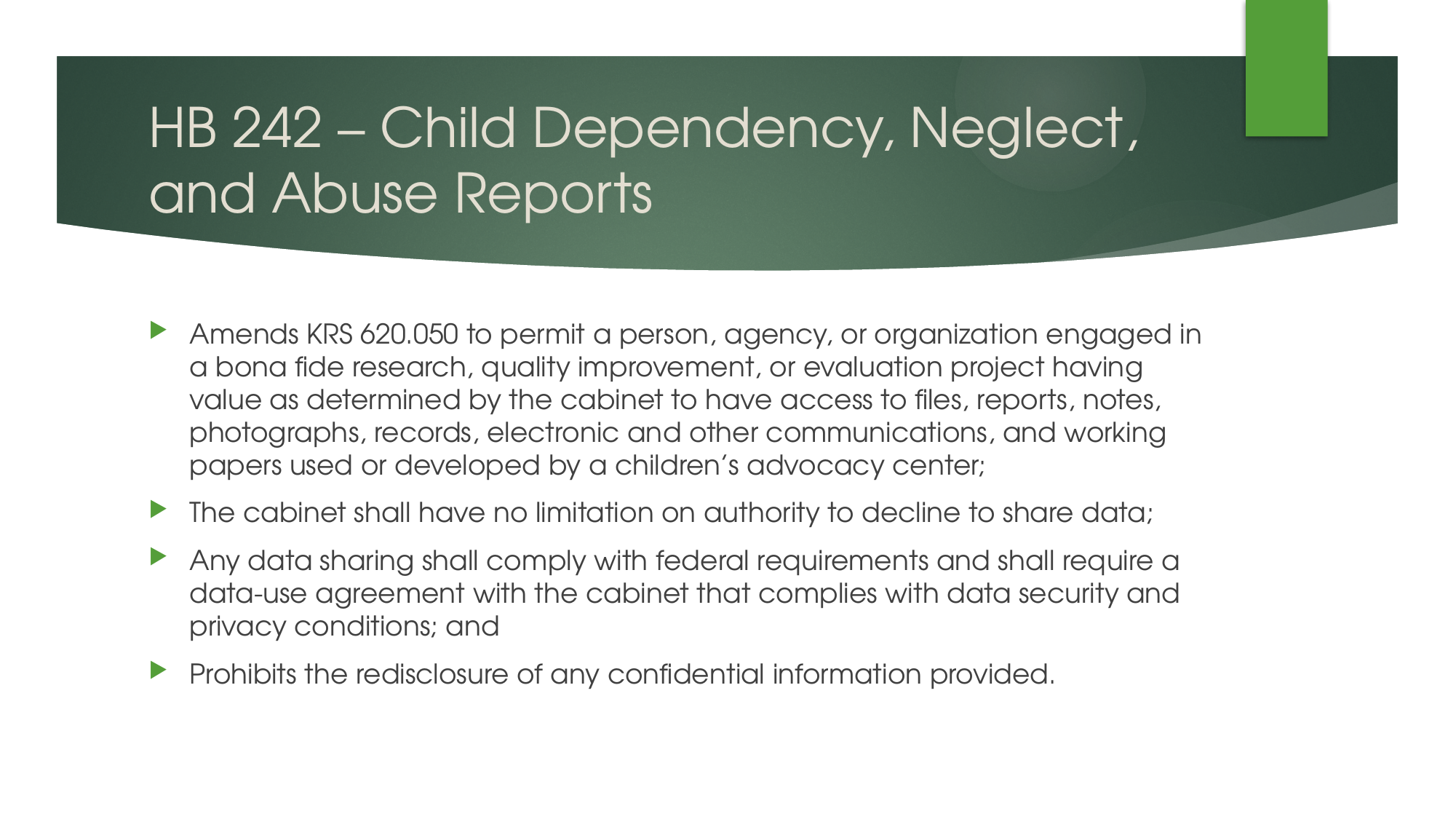

# HB 242 – Child Dependency, Neglect, and Abuse Reports
Amends KRS 620.050 to permit a person, agency, or organization engaged in a bona fide research, quality improvement, or evaluation project having value as determined by the cabinet to have access to files, reports, notes, photographs, records, electronic and other communications, and working papers used or developed by a children’s advocacy center;
The cabinet shall have no limitation on authority to decline to share data;
Any data sharing shall comply with federal requirements and shall require a data-use agreement with the cabinet that complies with data security and privacy conditions; and
Prohibits the redisclosure of any confidential information provided.